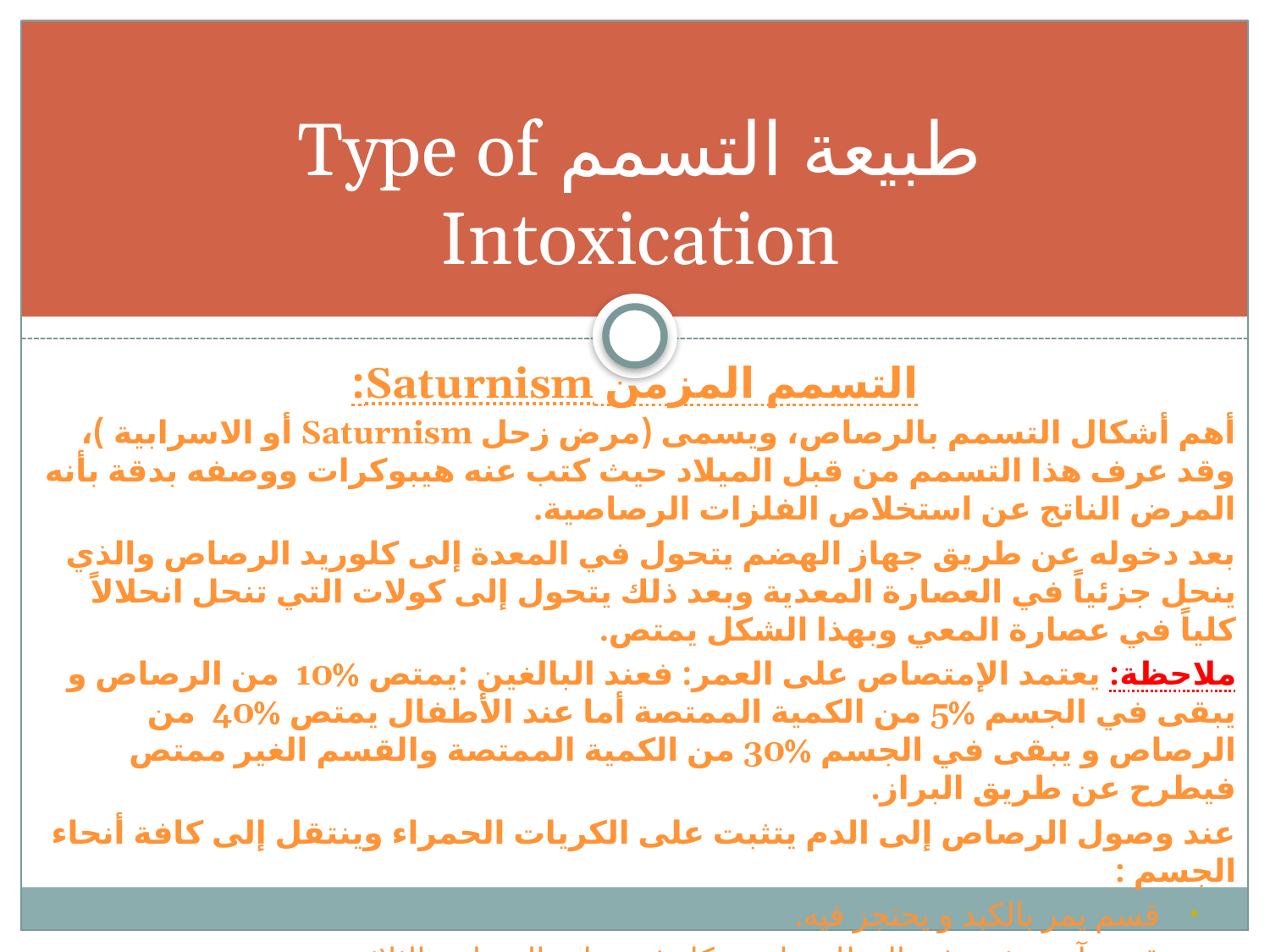

# طبيعة التسمم Type of Intoxication
التسمم المزمن Saturnism:
أهم أشكال التسمم بالرصاص، ويسمى (مرض زحل Saturnism أو الاسرابية )، وقد عرف هذا التسمم من قبل الميلاد حيث كتب عنه هيبوكرات ووصفه بدقة بأنه المرض الناتج عن استخلاص الفلزات الرصاصية.
بعد دخوله عن طريق جهاز الهضم يتحول في المعدة إلى كلوريد الرصاص والذي ينحل جزئياً في العصارة المعدية وبعد ذلك يتحول إلى كولات التي تنحل انحلالاً كلياً في عصارة المعي وبهذا الشكل يمتص.
ملاحظة: يعتمد الإمتصاص على العمر: فعند البالغين :يمتص 10%  من الرصاص و يبقى في الجسم 5% من الكمية الممتصة أما عند الأطفال يمتص 40%  من الرصاص و يبقى في الجسم 30% من الكمية الممتصة والقسم الغير ممتص فيطرح عن طريق البراز.
عند وصول الرصاص إلى الدم يتثبت على الكريات الحمراء وينتقل إلى كافة أنحاء الجسم :
قسم يمر بالكبد و يحتجز فيه.
قسم آخر يتثبت في العظام على شكل فوسفات الرصاص الثلاثية.
يطرح عن طريق الصفراء واللعاب والبول وحليب الثدي.